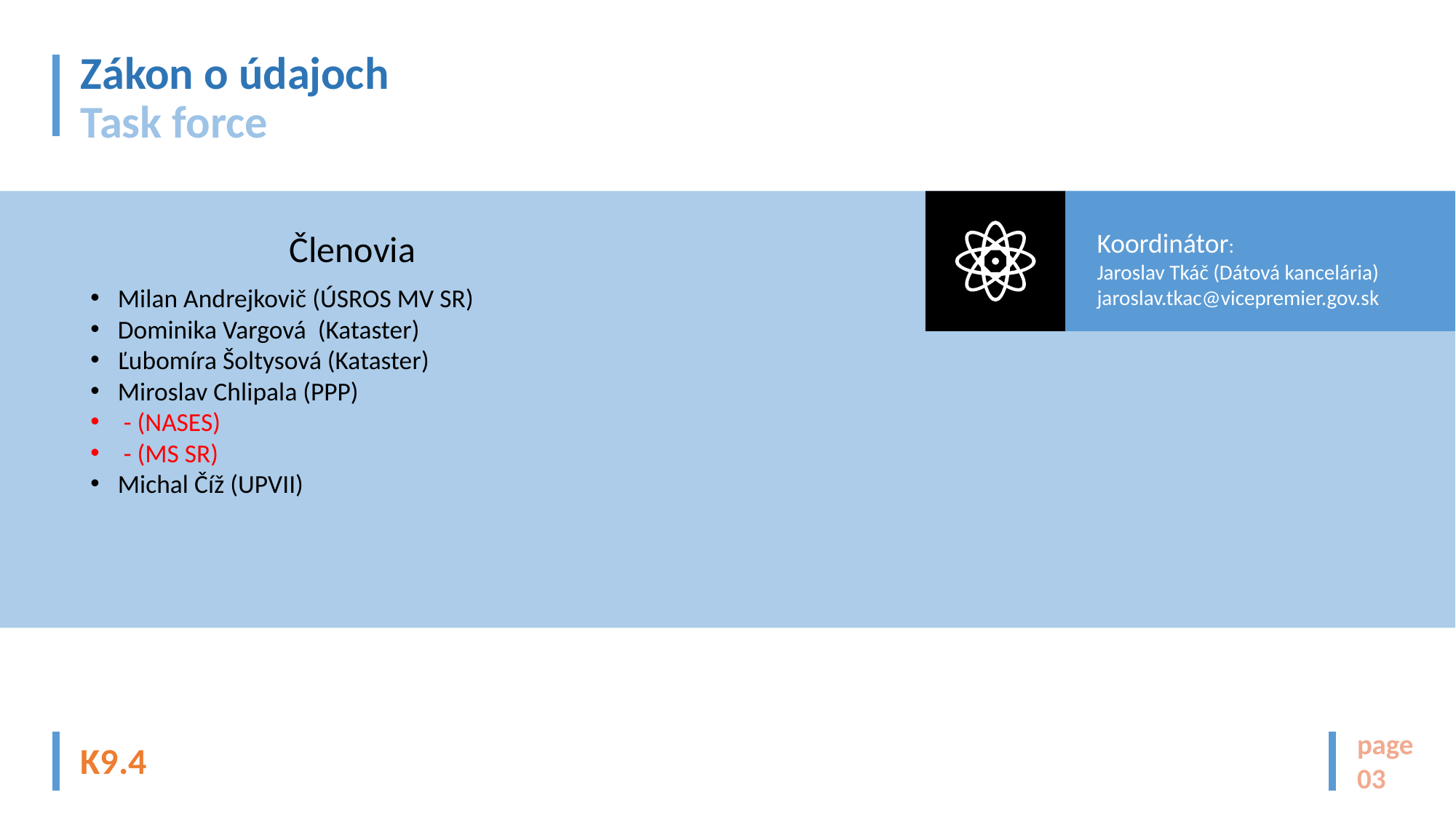

# Zákon o údajoch Task force

Koordinátor:
Jaroslav Tkáč (Dátová kancelária)
jaroslav.tkac@vicepremier.gov.sk

Členovia

Milan Andrejkovič (ÚSROS MV SR)
Dominika Vargová  (Kataster)
Ľubomíra Šoltysová (Kataster)
Miroslav Chlipala (PPP)
 - (NASES)
 - (MS SR)
Michal Číž (UPVII)
page
03